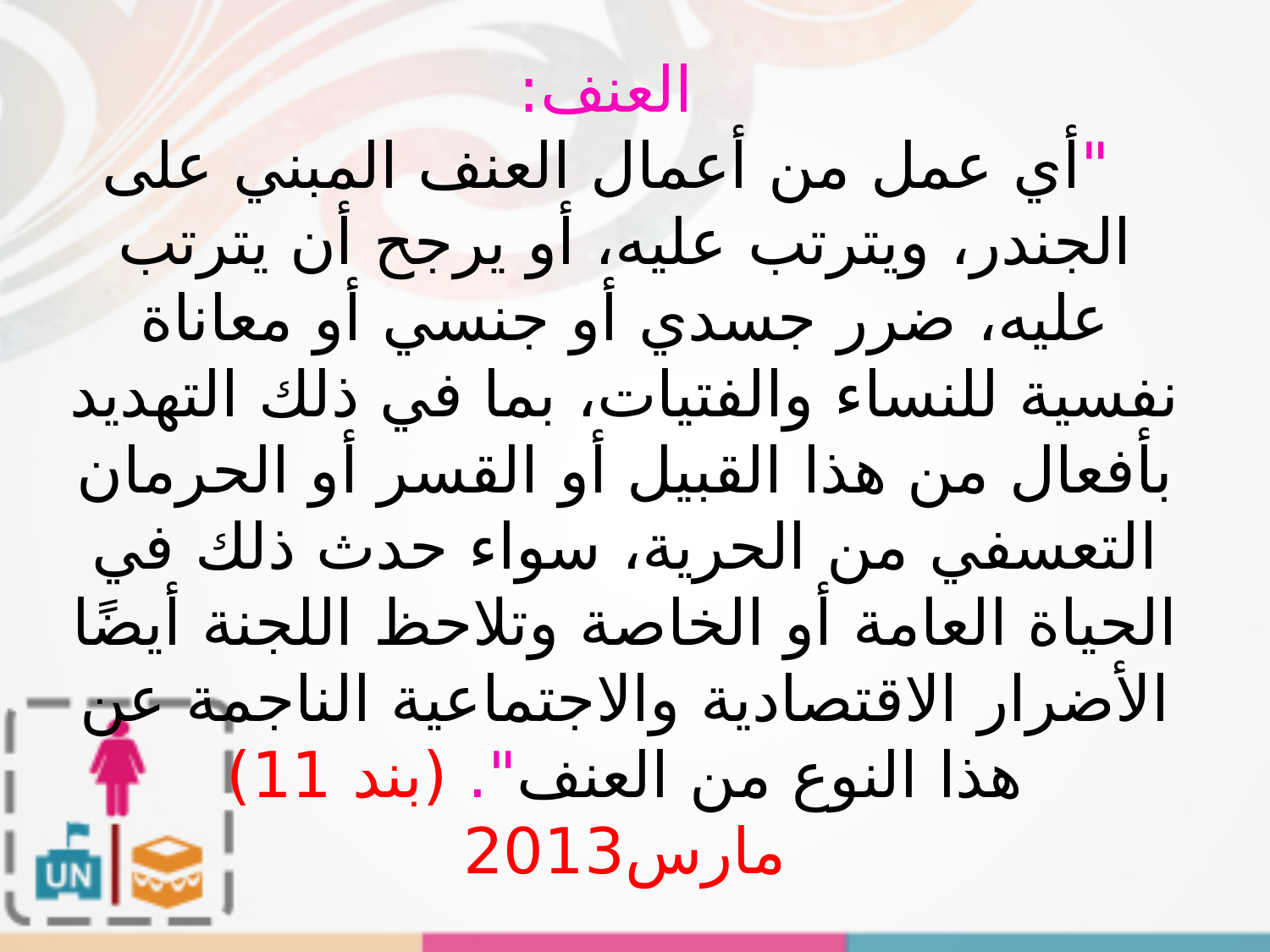

العنف:
"أي عمل من أعمال العنف المبني على الجندر، ويترتب عليه، أو يرجح أن يترتب عليه، ضرر جسدي أو جنسي أو معاناة نفسية للنساء والفتيات، بما في ذلك التهديد بأفعال من هذا القبيل أو القسر أو الحرمان التعسفي من الحرية، سواء حدث ذلك في الحياة العامة أو الخاصة وتلاحظ اللجنة أيضًا الأضرار الاقتصادية والاجتماعية الناجمة عن هذا النوع من العنف". (بند 11) مارس2013